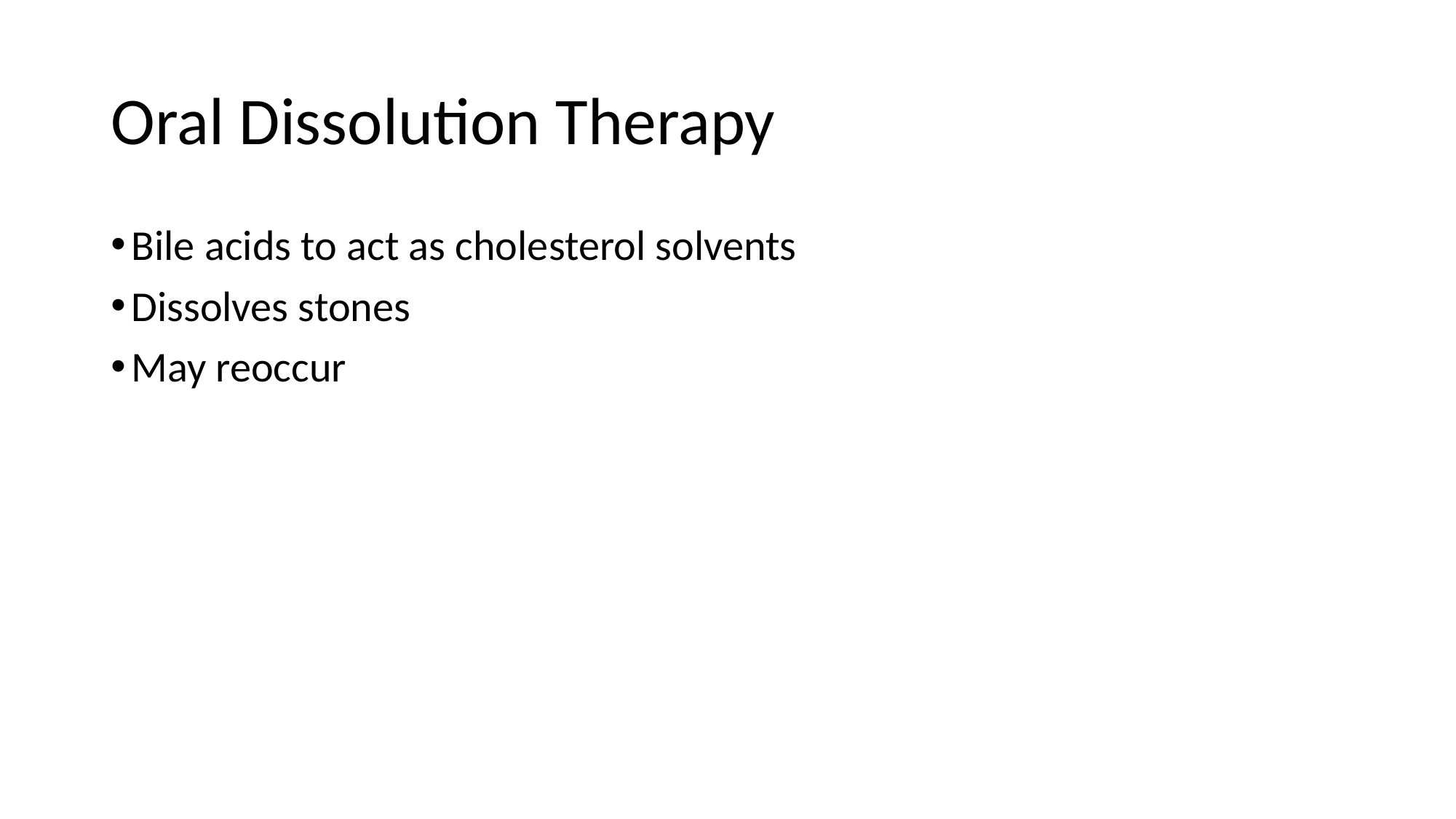

# Oral Dissolution Therapy
Bile acids to act as cholesterol solvents
Dissolves stones
May reoccur